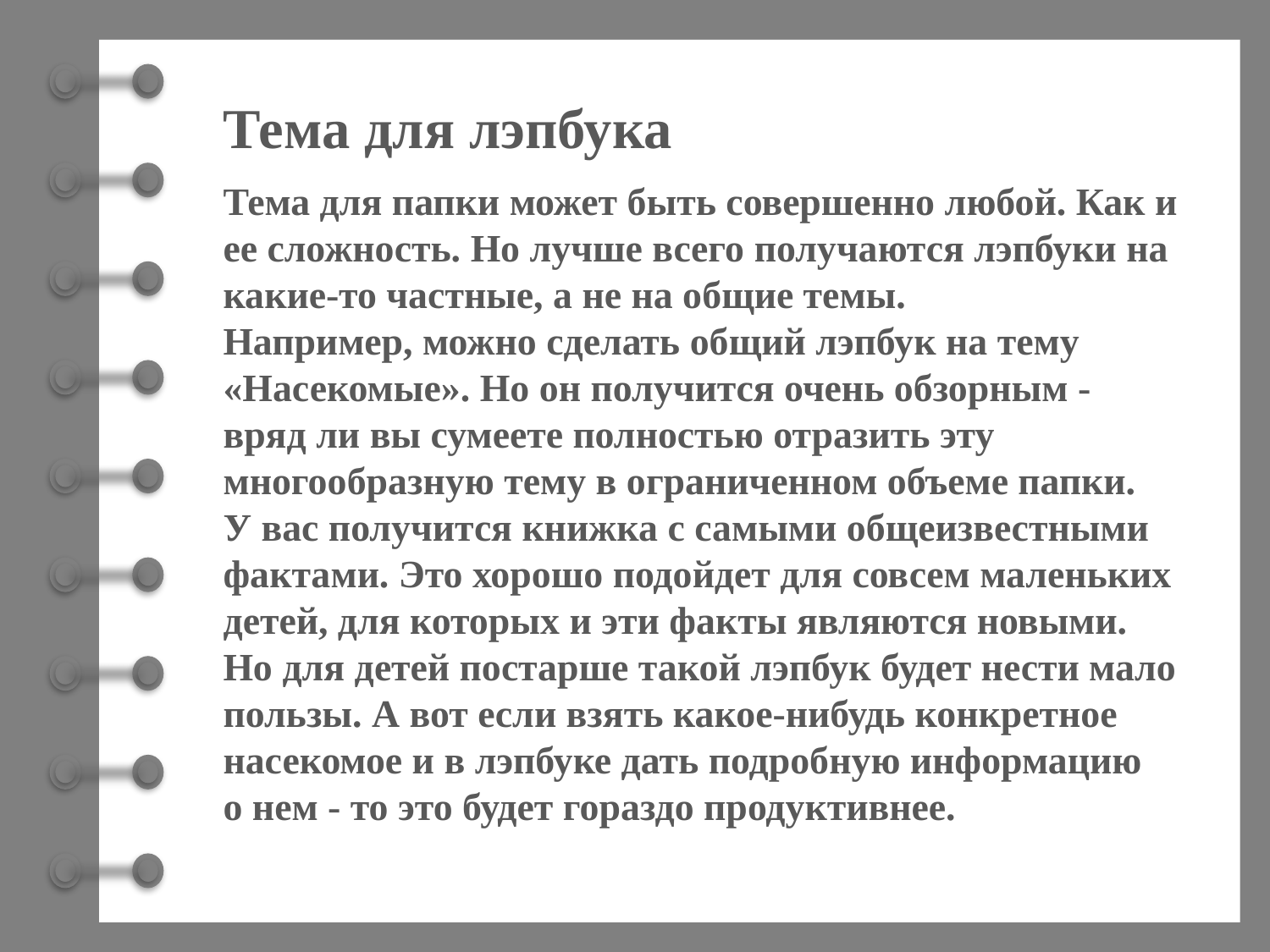

Тема для лэпбука
Тема для папки может быть совершенно любой. Как и ее сложность. Но лучше всего получаются лэпбуки на какие-то частные, а не на общие темы.
Например, можно сделать общий лэпбук на тему «Насекомые». Но он получится очень обзорным - вряд ли вы сумеете полностью отразить эту многообразную тему в ограниченном объеме папки.
У вас получится книжка с самыми общеизвестными фактами. Это хорошо подойдет для совсем маленьких детей, для которых и эти факты являются новыми. Но для детей постарше такой лэпбук будет нести мало пользы. А вот если взять какое-нибудь конкретное насекомое и в лэпбуке дать подробную информацию
о нем - то это будет гораздо продуктивнее.